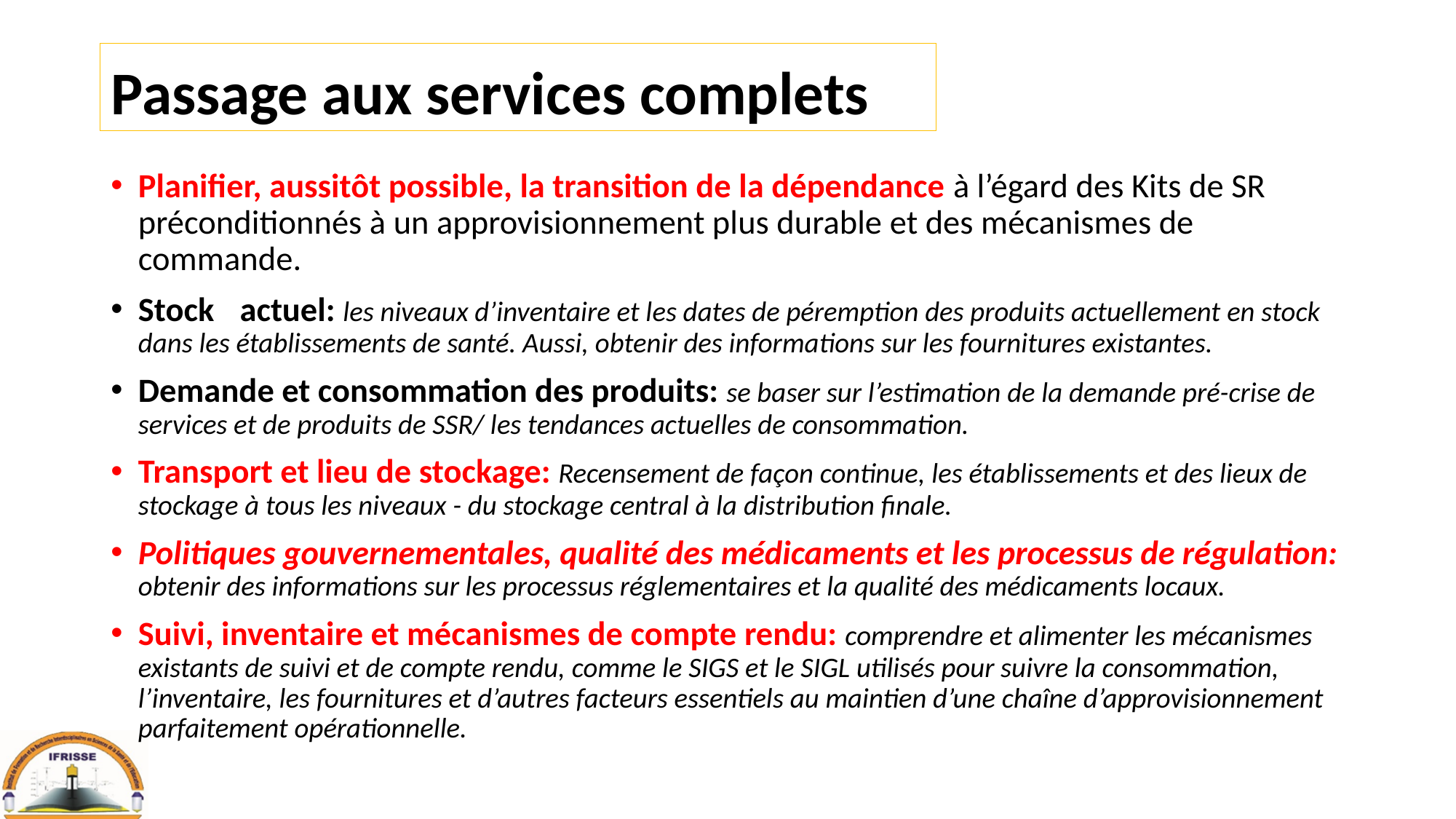

# Passage aux services complets
Planifier, aussitôt possible, la transition de la dépendance à l’égard des Kits de SR préconditionnés à un approvisionnement plus durable et des mécanismes de commande.
Stock	actuel: les niveaux d’inventaire et les dates de péremption des produits actuellement en stock dans les établissements de santé. Aussi, obtenir des informations sur les fournitures existantes.
Demande et consommation des produits: se baser sur l’estimation de la demande pré-crise de services et de produits de SSR/ les tendances actuelles de consommation.
Transport et lieu de stockage: Recensement de façon continue, les établissements et des lieux de stockage à tous les niveaux - du stockage central à la distribution finale.
Politiques gouvernementales, qualité des médicaments et les processus de régulation: obtenir des informations sur les processus réglementaires et la qualité des médicaments locaux.
Suivi, inventaire et mécanismes de compte rendu: comprendre et alimenter les mécanismes existants de suivi et de compte rendu, comme le SIGS et le SIGL utilisés pour suivre la consommation, l’inventaire, les fournitures et d’autres facteurs essentiels au maintien d’une chaîne d’approvisionnement parfaitement opérationnelle.